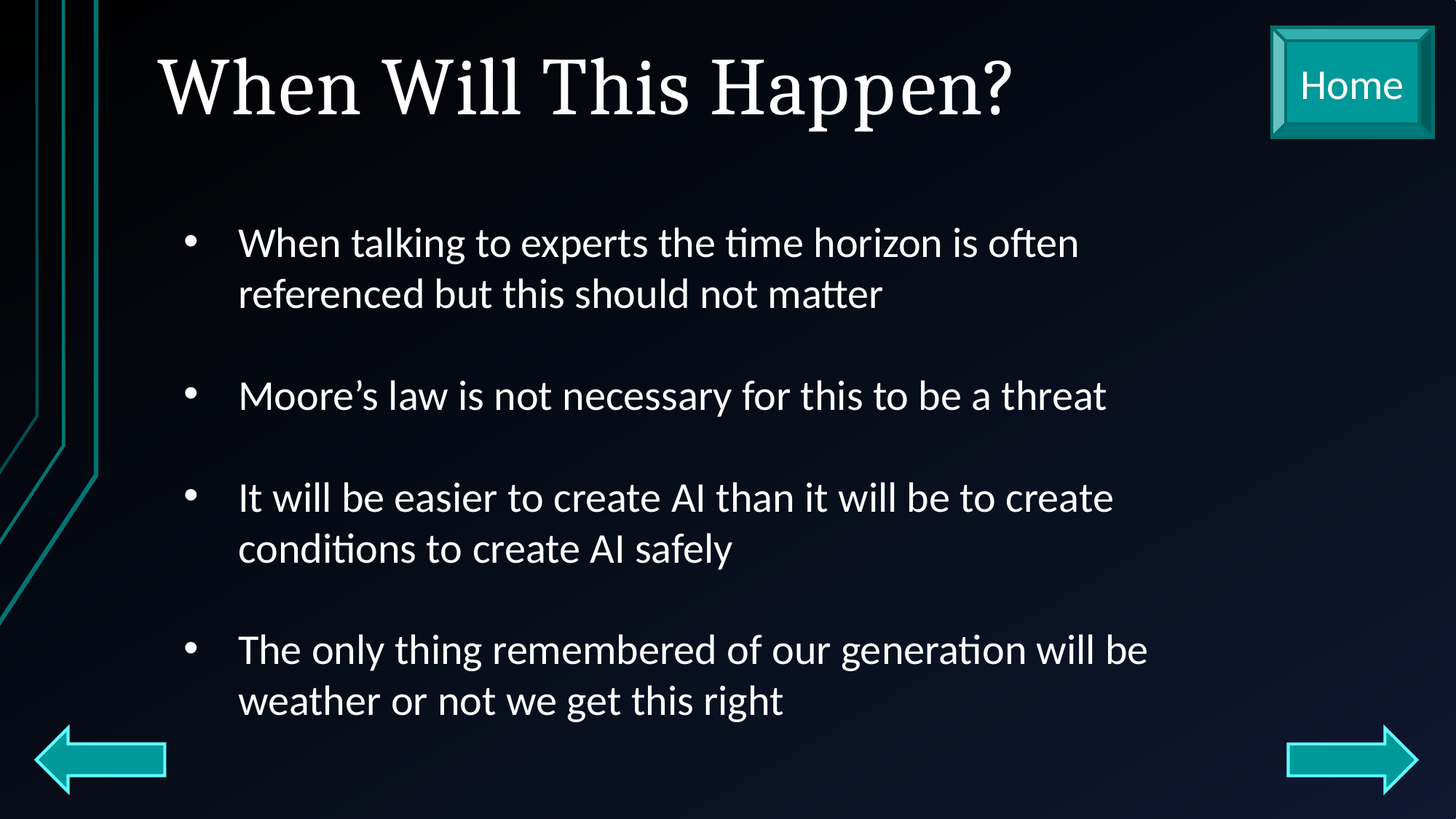

When Will This Happen?
Home
When talking to experts the time horizon is often referenced but this should not matter

Moore’s law is not necessary for this to be a threat

It will be easier to create AI than it will be to create conditions to create AI safely

The only thing remembered of our generation will be weather or not we get this right